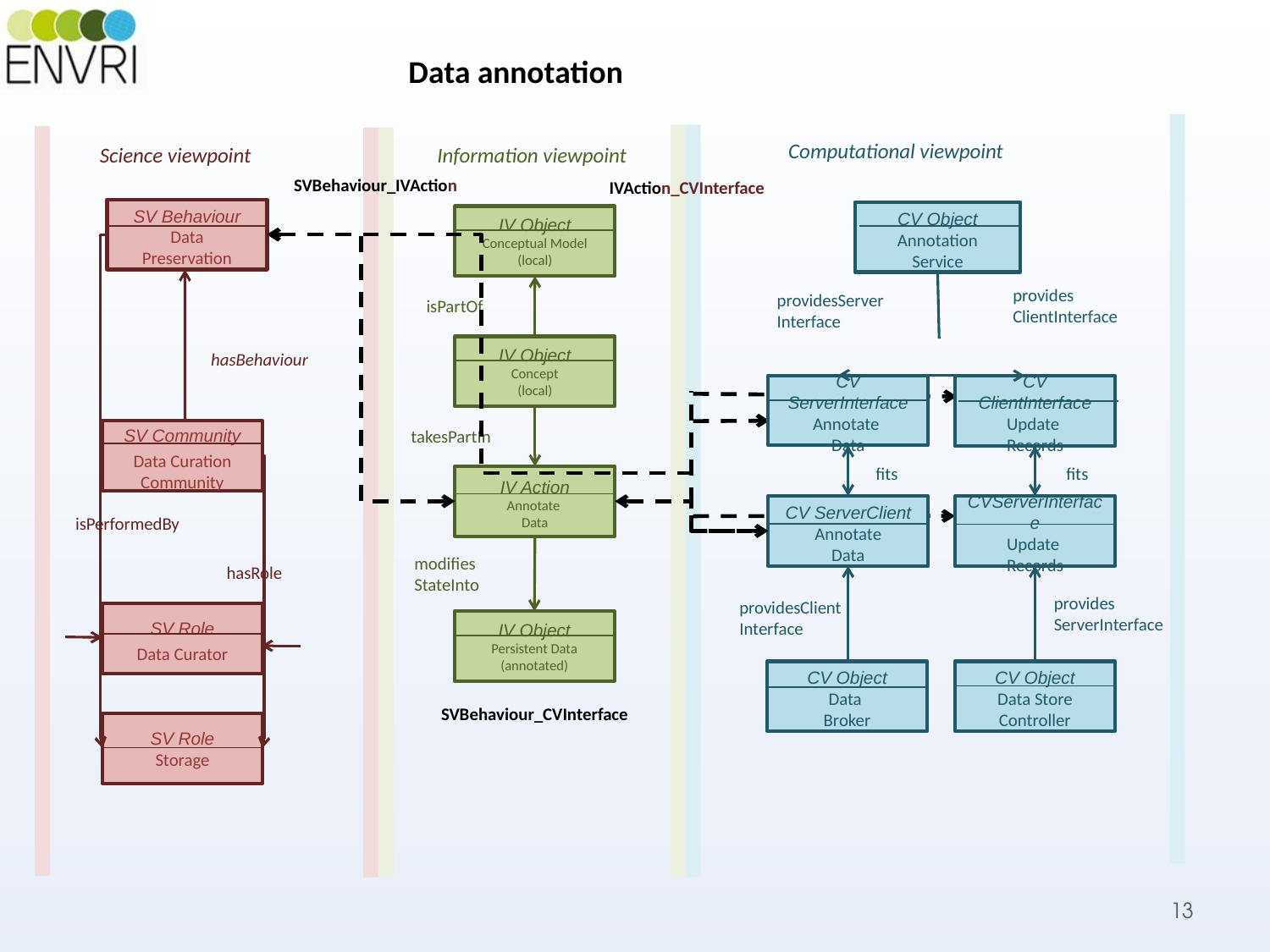

Data annotation

Computational viewpoint
Information viewpoint
Science viewpoint
SVBehaviour_IVAction
IVAction_CVInterface

SV Behaviour
Data
Preservation

CV Object
Annotation
Service

IV Object
Conceptual Model
(local)
provides
ClientInterface
providesServer
Interface
isPartOf
IV Object
Concept
(local)
hasBehaviour

CV ServerInterface
Annotate
Data

CV ClientInterface
Update
Records

takesPartIn

SV Community

Data Curation Community

fits
fits

IV Action
Annotate
Data

CV ServerClient
Annotate
Data

CVServerInterface
Update
Records

isPerformedBy
modifies
StateInto
hasRole
provides
ServerInterface
providesClient
Interface

SV Role

Data Curator

IV Object
Persistent Data
(annotated)

CV Object
Data
Broker

CV Object
Data Store Controller

SVBehaviour_CVInterface
SV Role
Storage
13